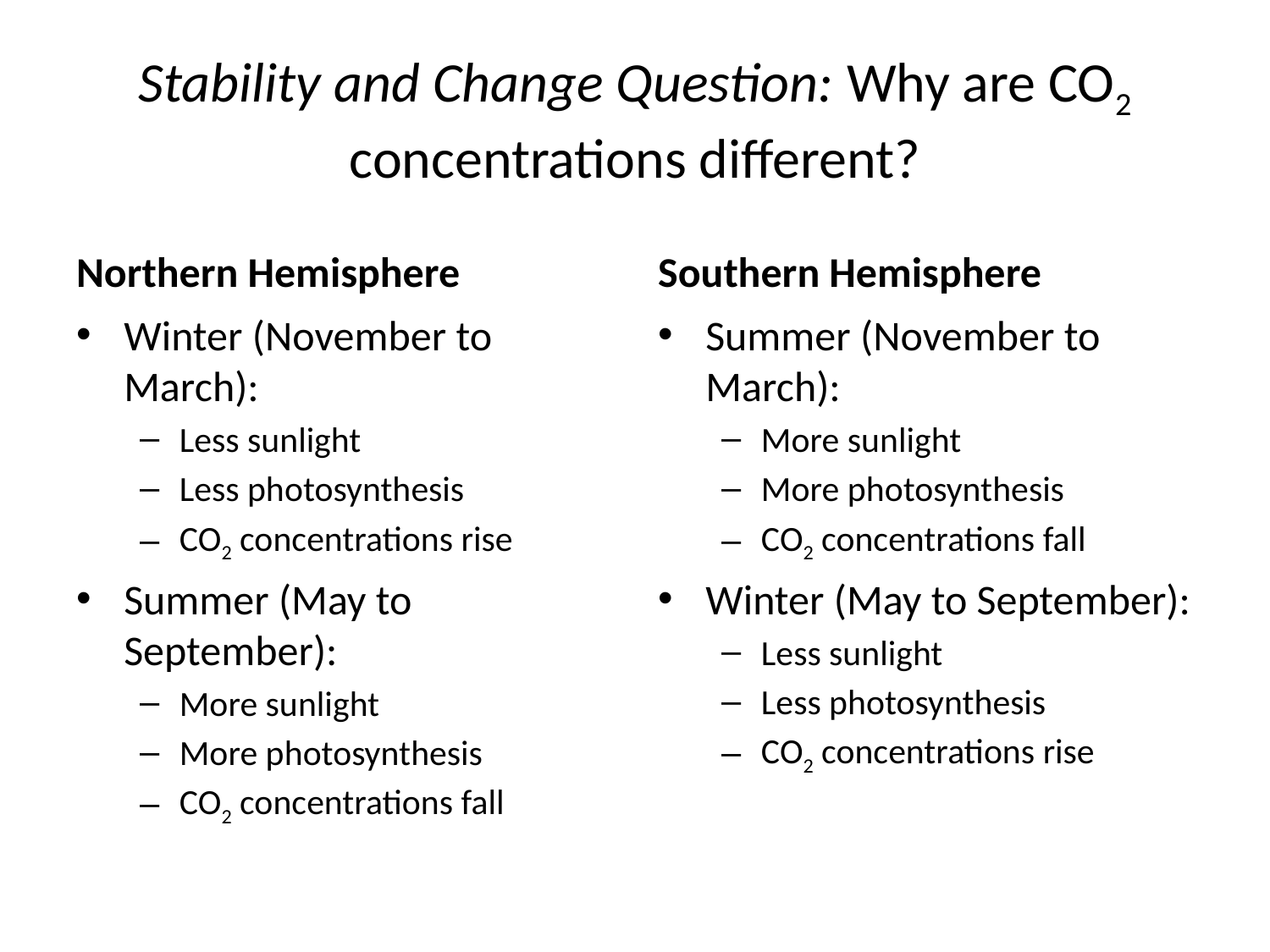

# Stability and Change Question: Why are CO2 concentrations different?
Northern Hemisphere
Southern Hemisphere
Winter (November to March):
Less sunlight
Less photosynthesis
CO2 concentrations rise
Summer (May to September):
More sunlight
More photosynthesis
CO2 concentrations fall
Summer (November to March):
More sunlight
More photosynthesis
CO2 concentrations fall
Winter (May to September):
Less sunlight
Less photosynthesis
CO2 concentrations rise